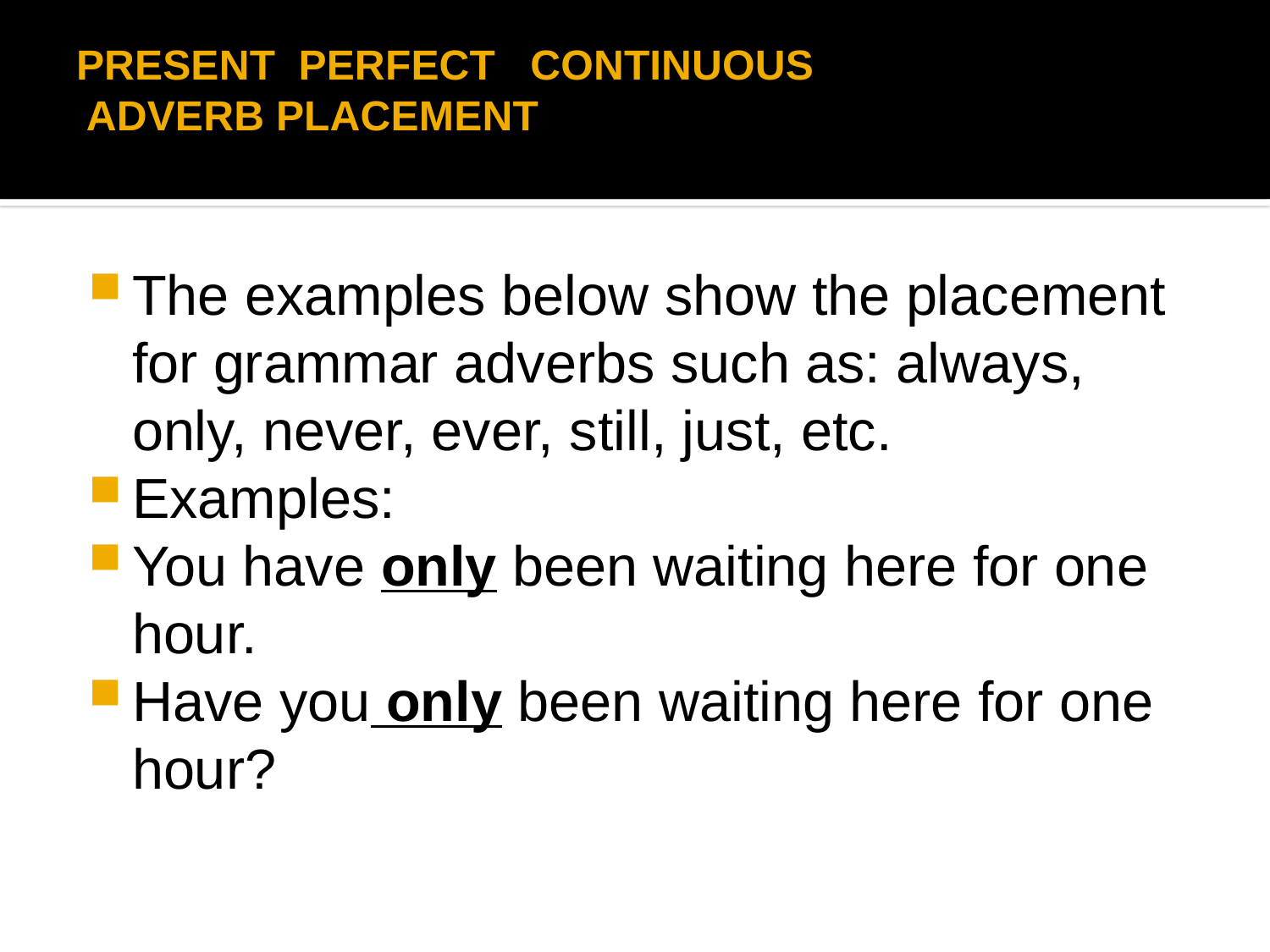

# PRESENT  PERFECT   CONTINUOUS ADVERB PLACEMENT
The examples below show the placement for grammar adverbs such as: always, only, never, ever, still, just, etc.
Examples:
You have only been waiting here for one hour.
Have you only been waiting here for one hour?